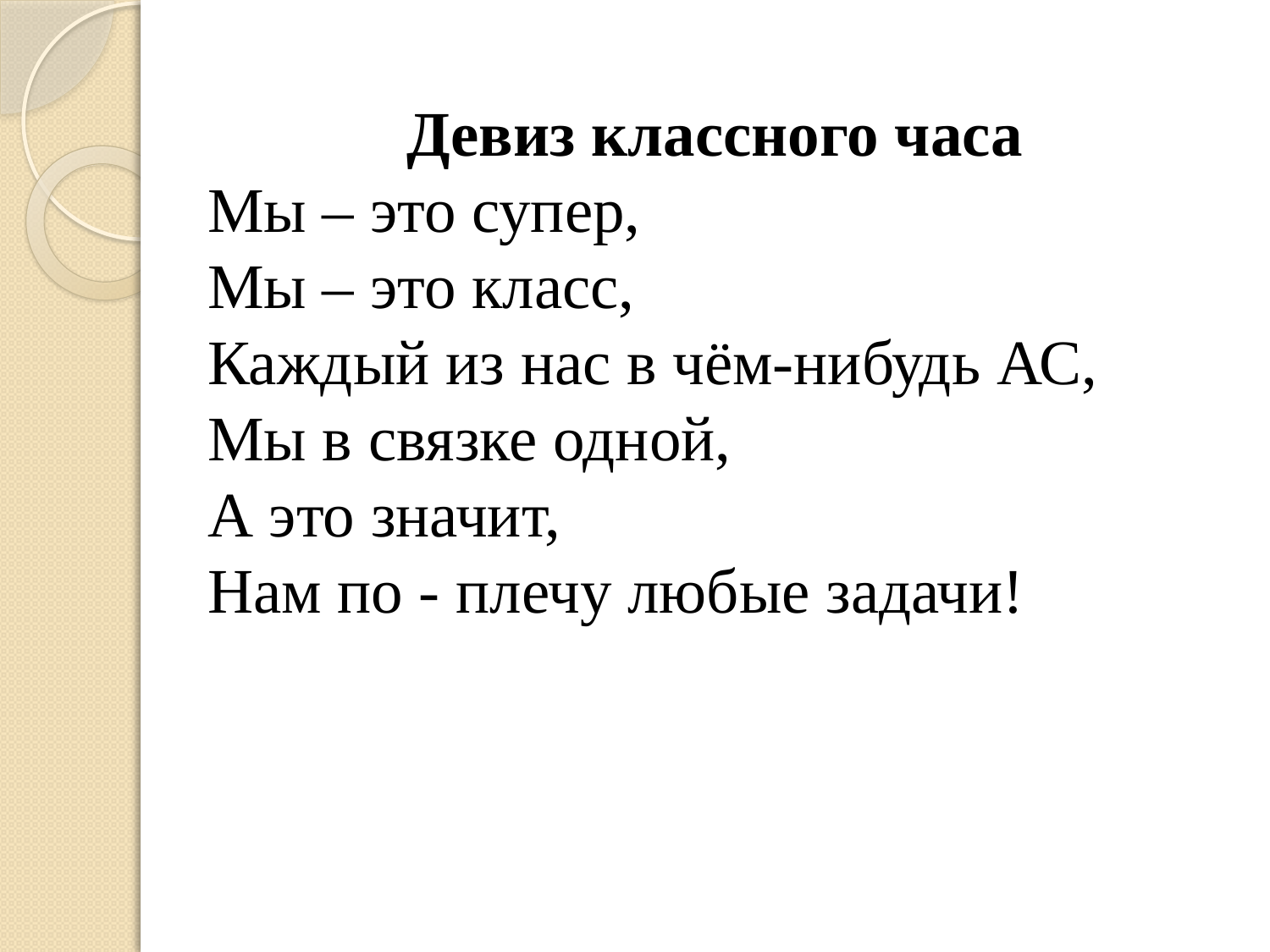

Девиз классного часа
Мы – это супер,
Мы – это класс,
Каждый из нас в чём-нибудь АС,
Мы в связке одной,
А это значит,
Нам по - плечу любые задачи!